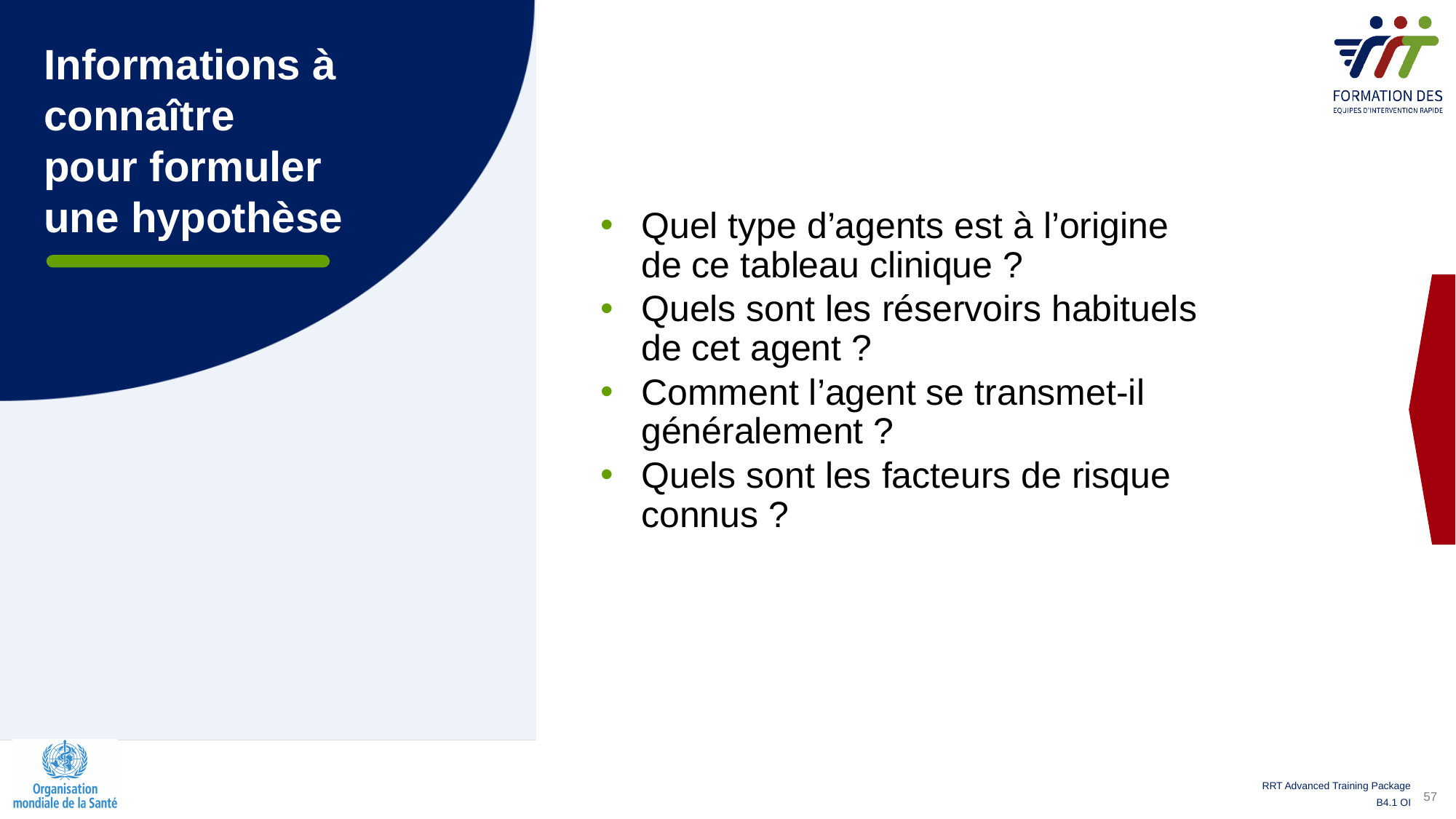

Informations à connaître
pour formuler une hypothèse
Quel type d’agents est à l’origine de ce tableau clinique ?
Quels sont les réservoirs habituels de cet agent ?
Comment l’agent se transmet-il généralement ?
Quels sont les facteurs de risque connus ?